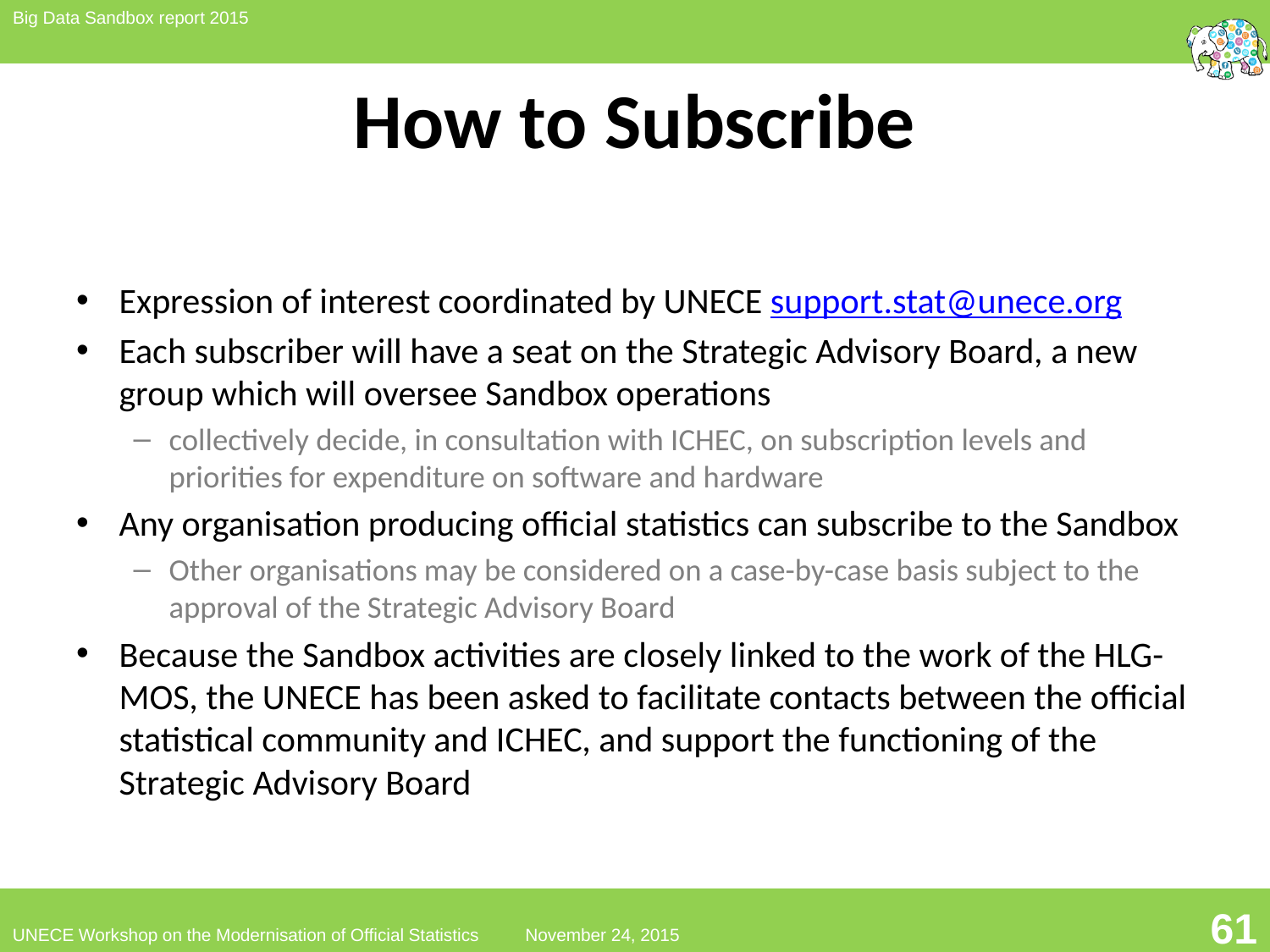

# How to Subscribe

Expression of interest coordinated by UNECE support.stat@unece.org
Each subscriber will have a seat on the Strategic Advisory Board, a new group which will oversee Sandbox operations
collectively decide, in consultation with ICHEC, on subscription levels and priorities for expenditure on software and hardware
Any organisation producing official statistics can subscribe to the Sandbox
Other organisations may be considered on a case-by-case basis subject to the approval of the Strategic Advisory Board
Because the Sandbox activities are closely linked to the work of the HLG-MOS, the UNECE has been asked to facilitate contacts between the official statistical community and ICHEC, and support the functioning of the Strategic Advisory Board

3
61